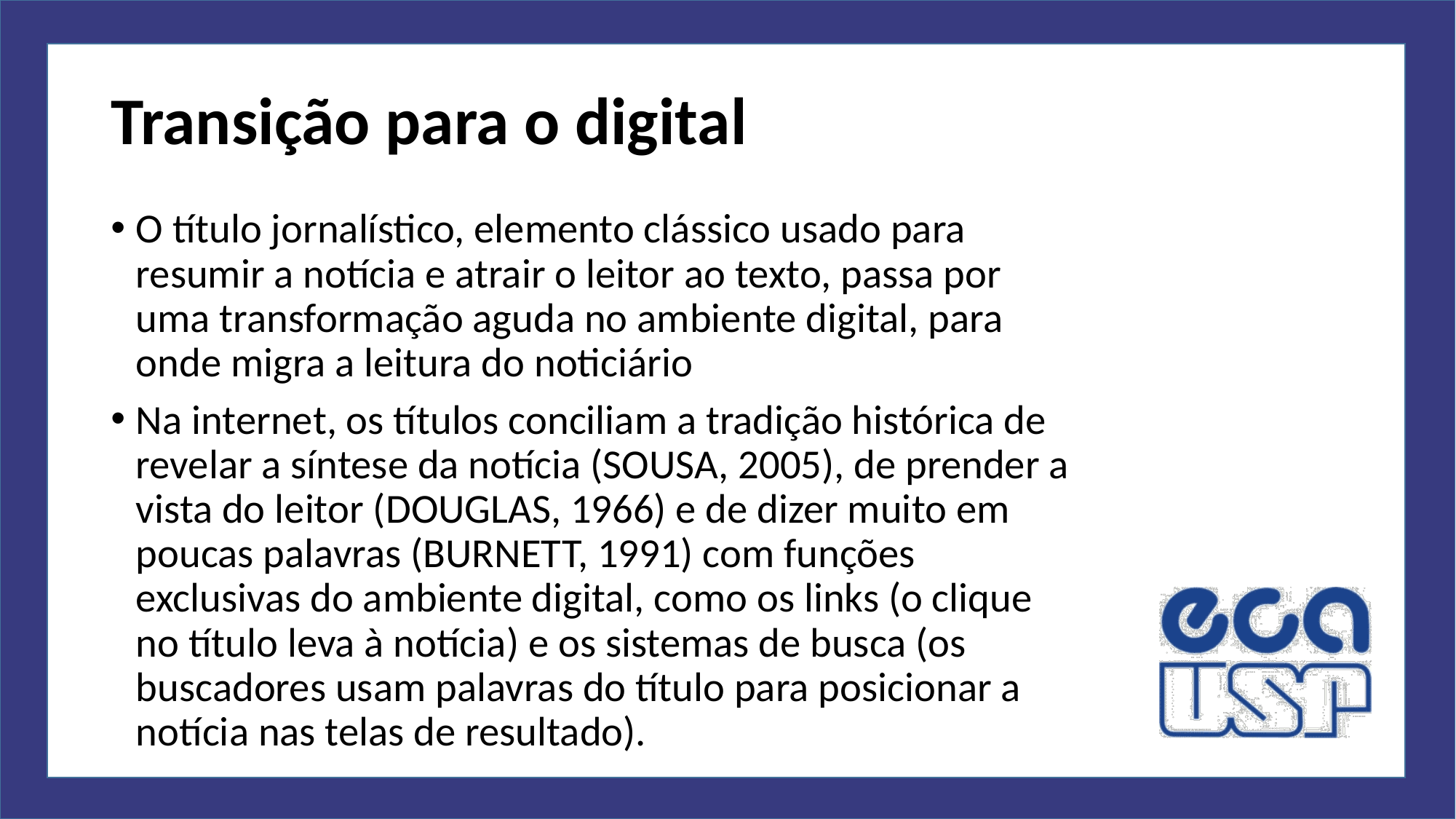

# Transição para o digital
O título jornalístico, elemento clássico usado para resumir a notícia e atrair o leitor ao texto, passa por uma transformação aguda no ambiente digital, para onde migra a leitura do noticiário
Na internet, os títulos conciliam a tradição histórica de revelar a síntese da notícia (SOUSA, 2005), de prender a vista do leitor (DOUGLAS, 1966) e de dizer muito em poucas palavras (BURNETT, 1991) com funções exclusivas do ambiente digital, como os links (o clique no título leva à notícia) e os sistemas de busca (os buscadores usam palavras do título para posicionar a notícia nas telas de resultado).